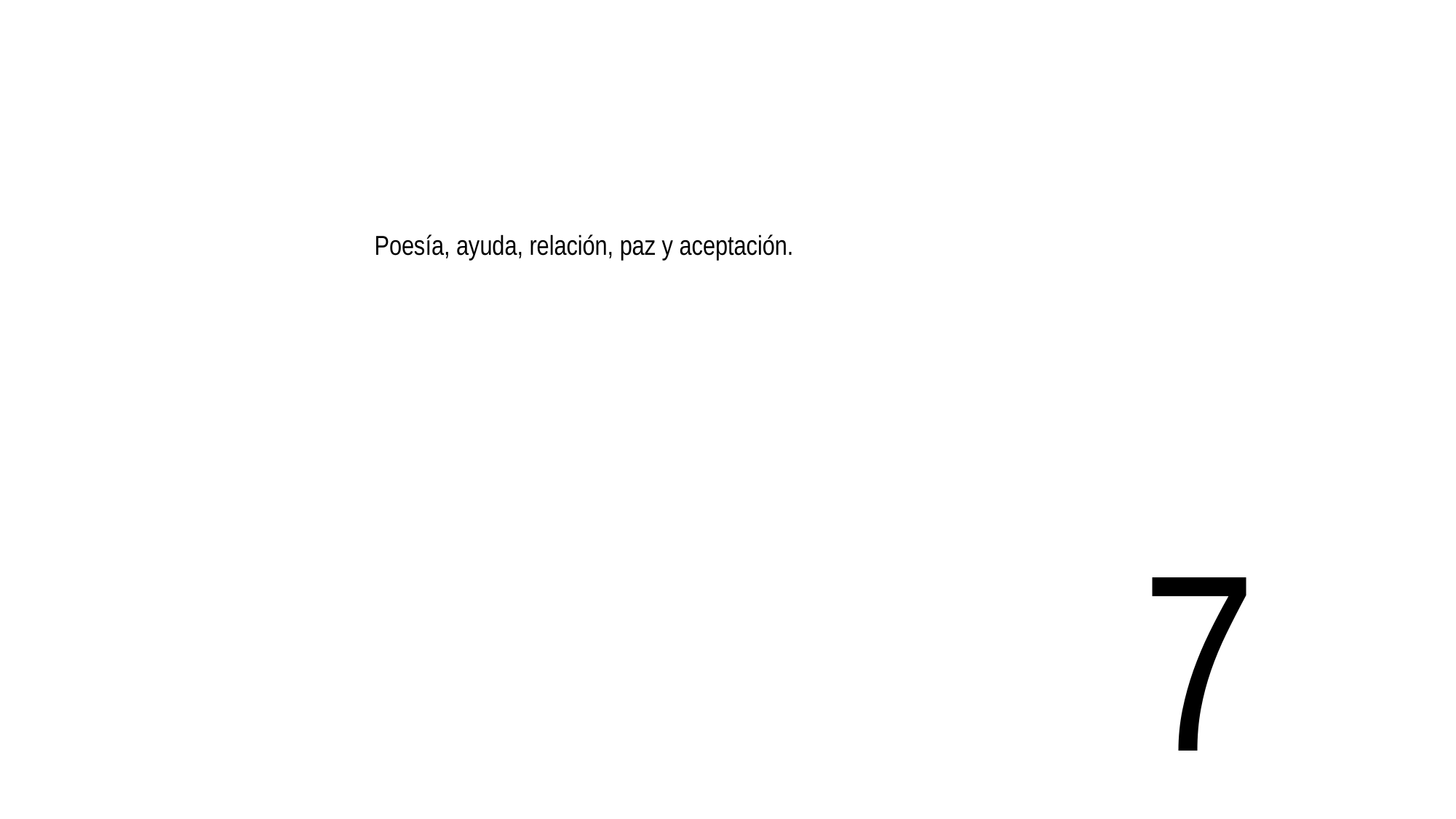

Poesía, ayuda, relación, paz y aceptación.
7